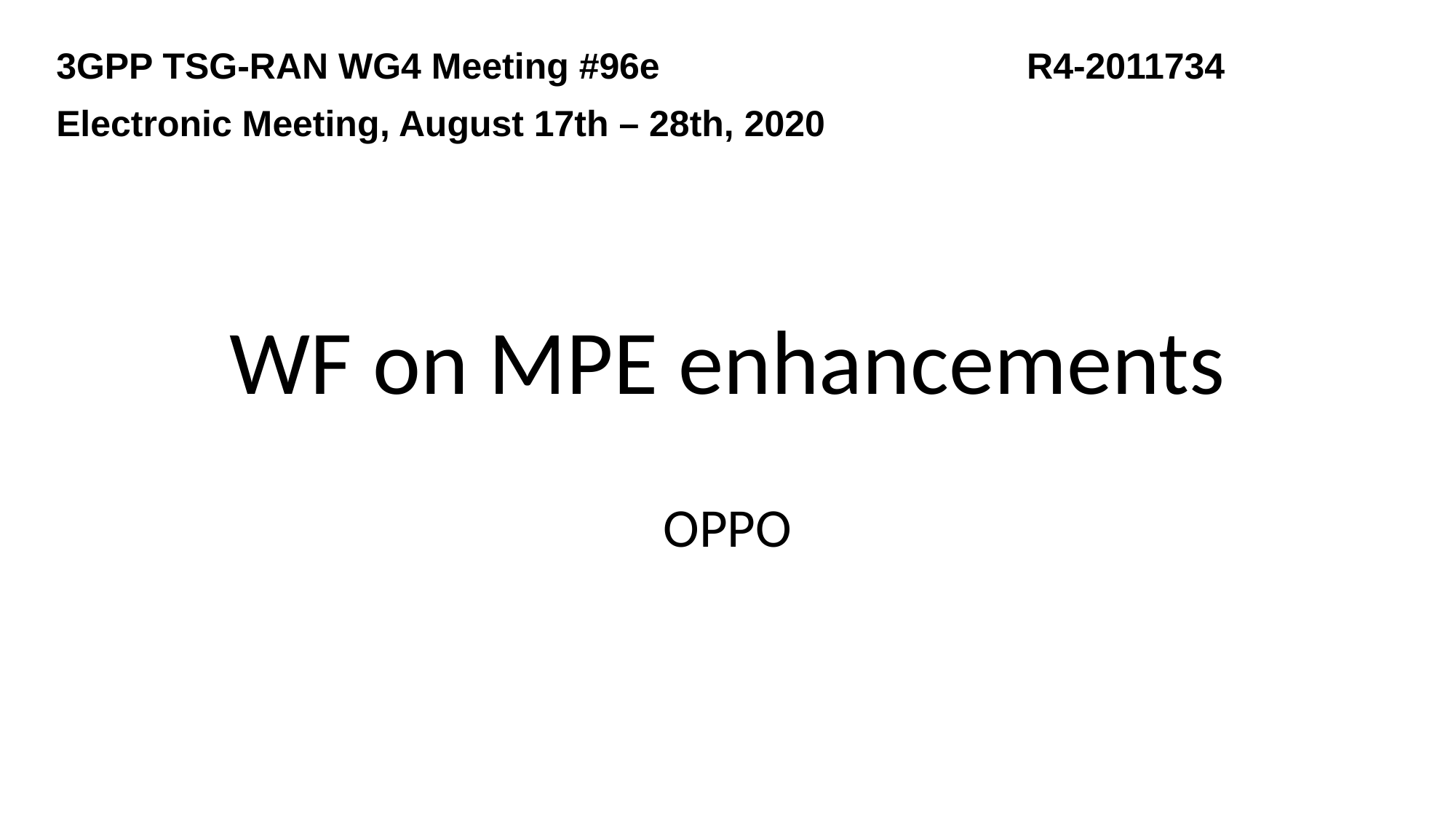

3GPP TSG-RAN WG4 Meeting #96e	                               R4-2011734
Electronic Meeting, August 17th – 28th, 2020
# WF on MPE enhancements
OPPO